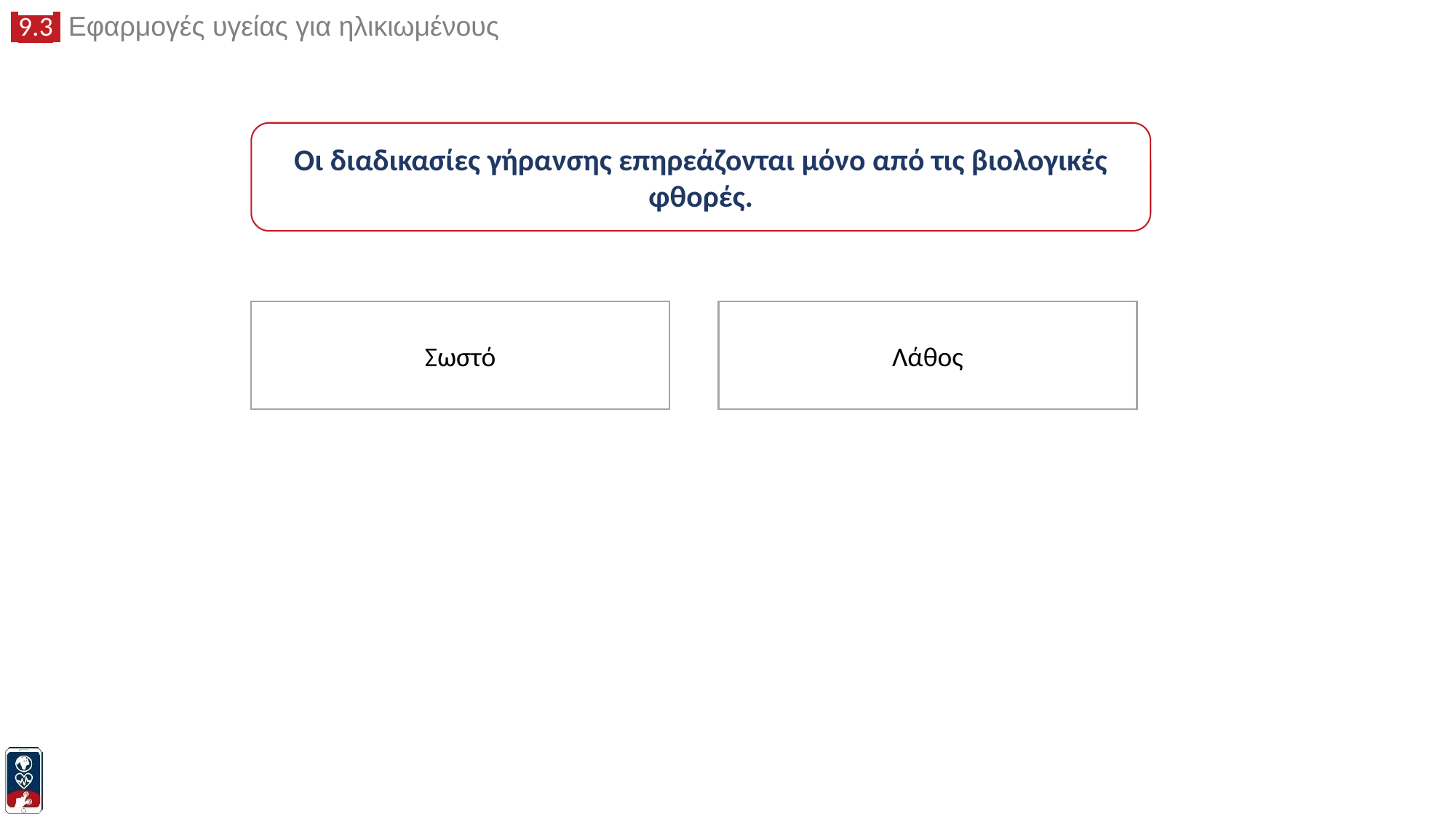

Οι διαδικασίες γήρανσης επηρεάζονται μόνο από τις βιολογικές φθορές.
Σωστό
Λάθος